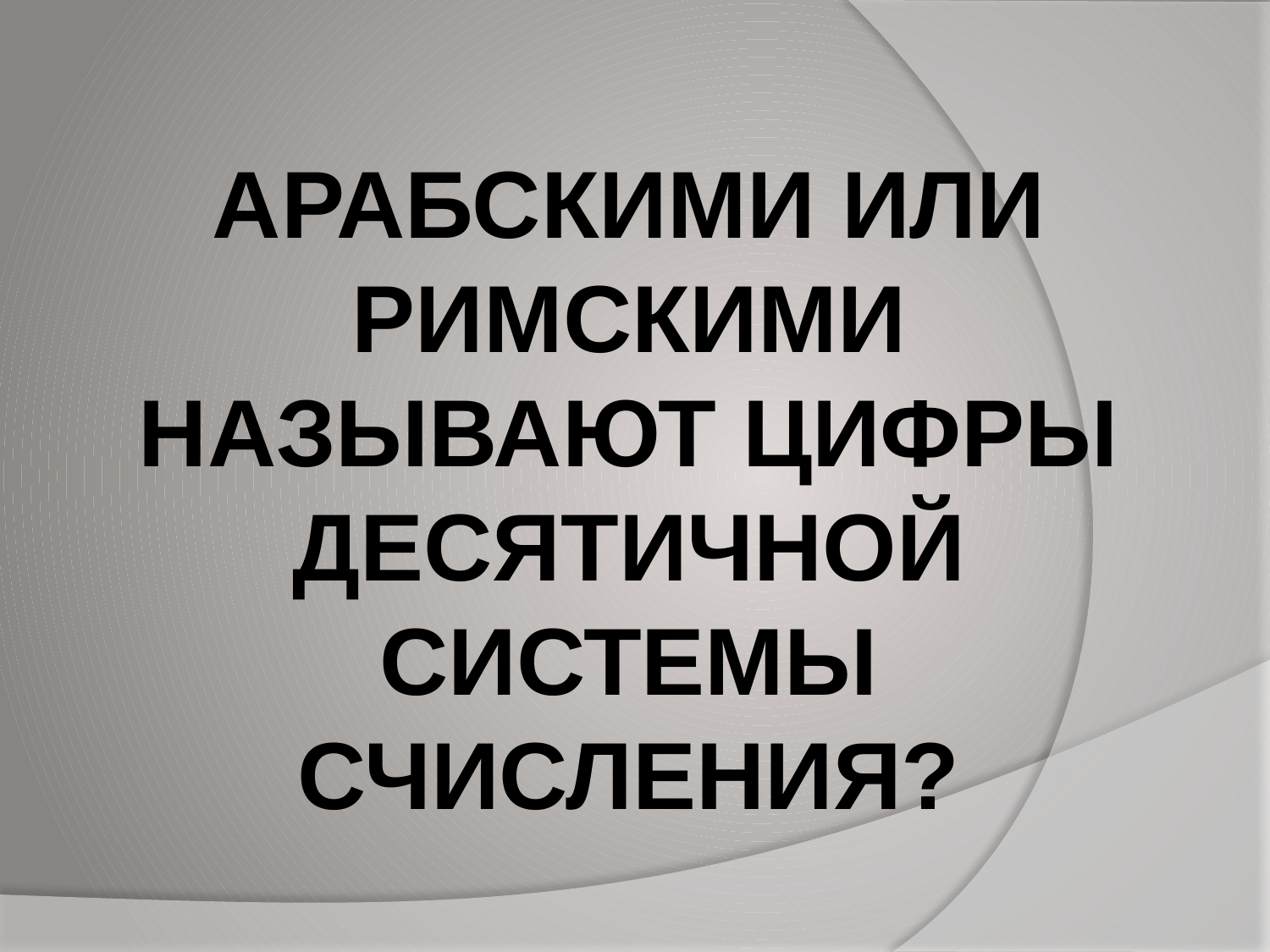

# АРАБСКИМИ ИЛИ РИМСКИМИ НАЗЫВАЮТ ЦИФРЫ ДЕСЯТИЧНОЙ СИСТЕМЫ СЧИСЛЕНИЯ?